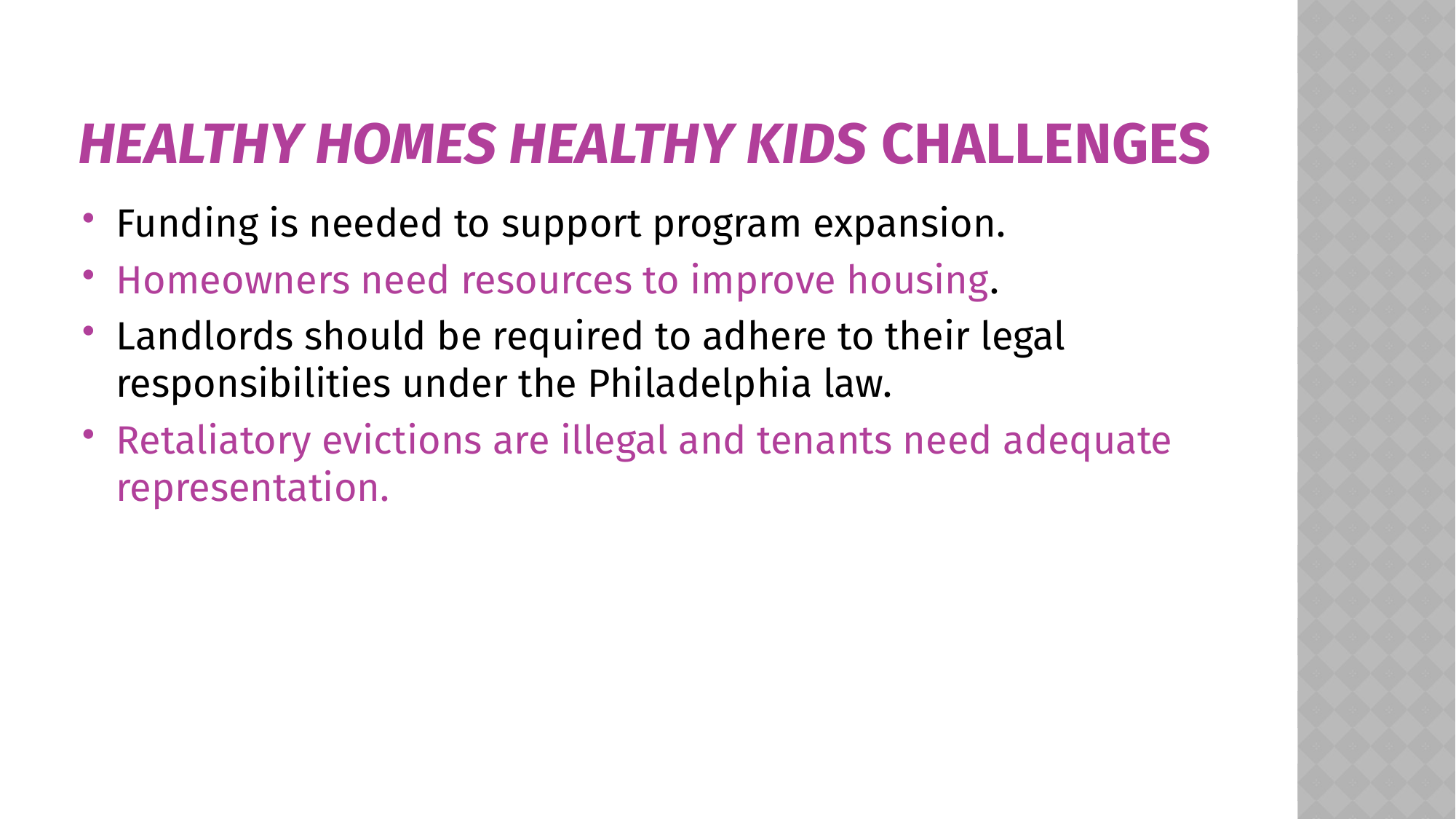

# Healthy Homes Healthy Kids Challenges
Funding is needed to support program expansion.
Homeowners need resources to improve housing.
Landlords should be required to adhere to their legal responsibilities under the Philadelphia law.
Retaliatory evictions are illegal and tenants need adequate representation.